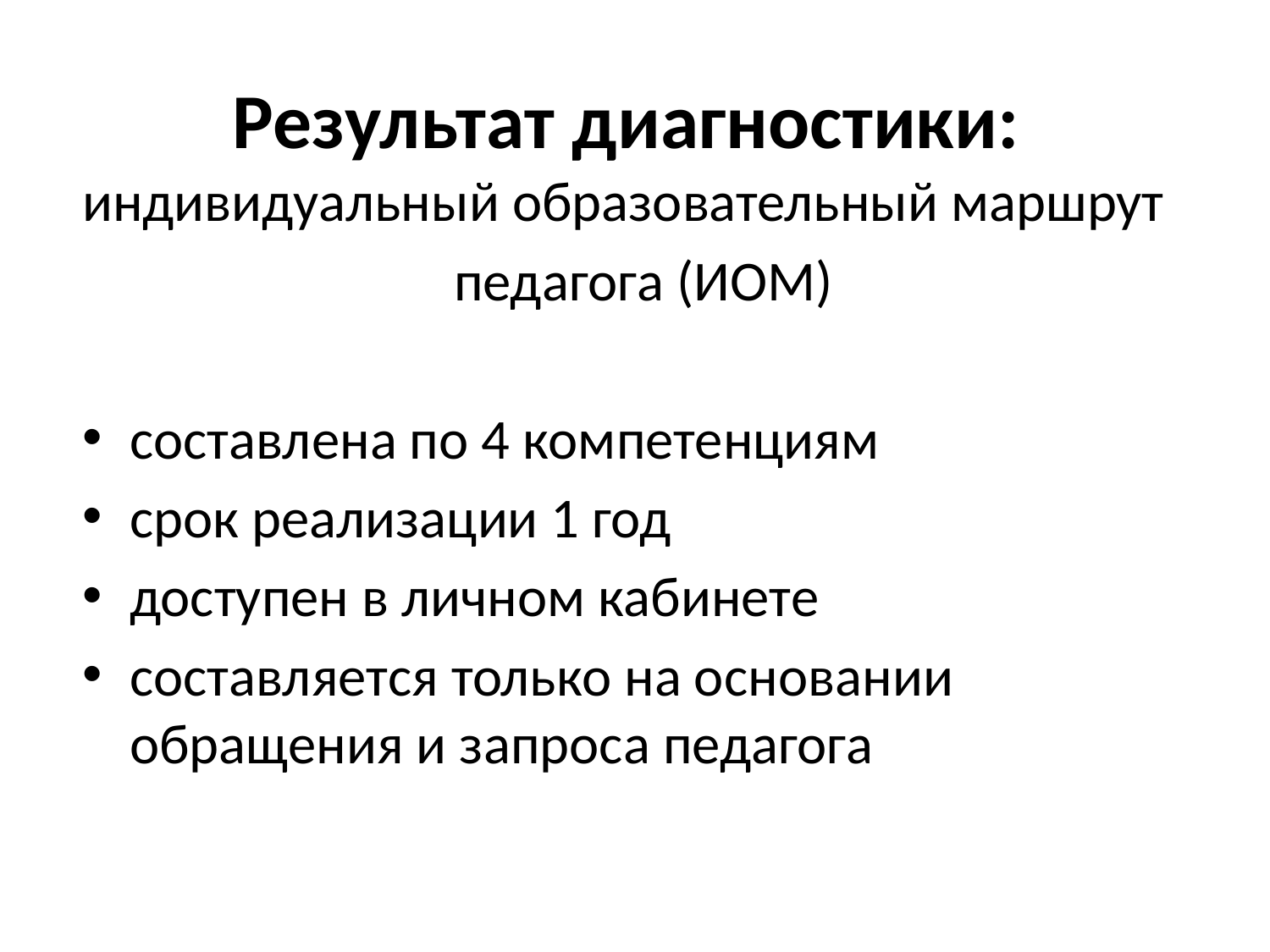

# Результат диагностики:
индивидуальный образовательный маршрут
педагога (ИОМ)

составлена по 4 компетенциям
срок реализации 1 год
доступен в личном кабинете
составляется только на основании обращения и запроса педагога